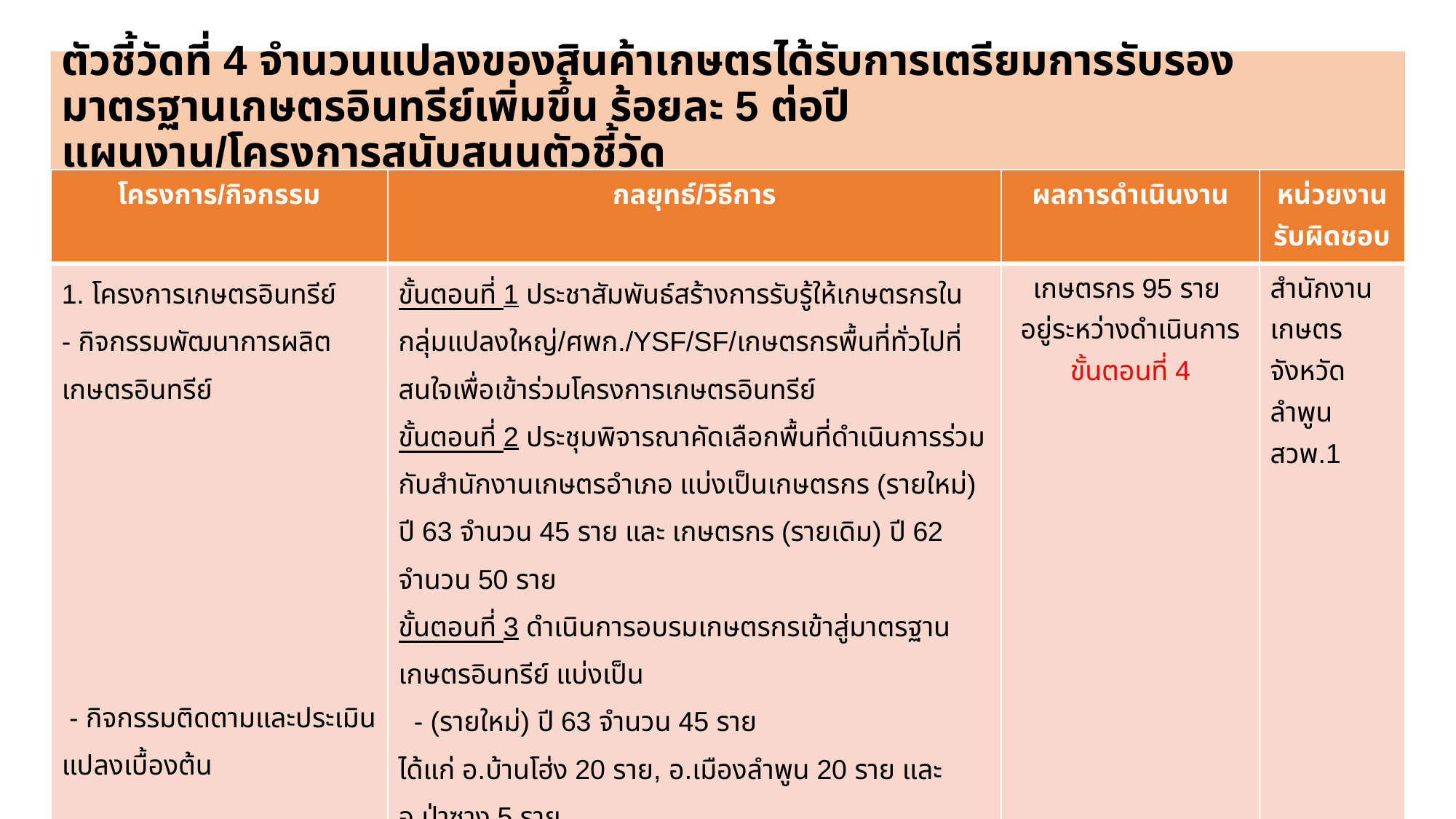

# ตัวชี้วัดที่ 4 จำนวนแปลงของสินค้าเกษตรได้รับการเตรียมการรับรองมาตรฐานเกษตรอินทรีย์เพิ่มขึ้น ร้อยละ 5 ต่อปี แผนงาน/โครงการสนับสนุนตัวชี้วัด
| โครงการ/กิจกรรม | กลยุทธ์/วิธีการ | ผลการดำเนินงาน | หน่วยงานรับผิดชอบ |
| --- | --- | --- | --- |
| 1. โครงการเกษตรอินทรีย์ - กิจกรรมพัฒนาการผลิตเกษตรอินทรีย์      - กิจกรรมติดตามและประเมินแปลงเบื้องต้น | ขั้นตอนที่ 1 ประชาสัมพันธ์สร้างการรับรู้ให้เกษตรกรในกลุ่มแปลงใหญ่/ศพก./YSF/SF/เกษตรกรพื้นที่ทั่วไปที่สนใจเพื่อเข้าร่วมโครงการเกษตรอินทรีย์ ขั้นตอนที่ 2 ประชุมพิจารณาคัดเลือกพื้นที่ดำเนินการร่วมกับสำนักงานเกษตรอำเภอ แบ่งเป็นเกษตรกร (รายใหม่) ปี 63 จำนวน 45 ราย และ เกษตรกร (รายเดิม) ปี 62 จำนวน 50 ราย ขั้นตอนที่ 3 ดำเนินการอบรมเกษตรกรเข้าสู่มาตรฐานเกษตรอินทรีย์ แบ่งเป็น - (รายใหม่) ปี 63 จำนวน 45 ราย ได้แก่ อ.บ้านโฮ่ง 20 ราย, อ.เมืองลำพูน 20 ราย และ อ.ป่าซาง 5 ราย - (รายเดิม) ปี 62 จำนวน 50 ราย แบ่งเป็น อ.แม่ทา 30 ราย, อ.บ้านธิ 10 ราย และ อ.ทุ่งหัวช้าง 10 ราย ขั้นตอนที่ 4 ติดตามและประเมินแปลงเบื้องต้น ขั้นตอนที่ 5 ส่งแบบประเมินแปลงเบื้องต้นที่ผ่านการประเมินให้กับหน่วยงานรับรอง | เกษตรกร 95 ราย อยู่ระหว่างดำเนินการ ขั้นตอนที่ 4 | สำนักงานเกษตรจังหวัดลำพูน สวพ.1 |